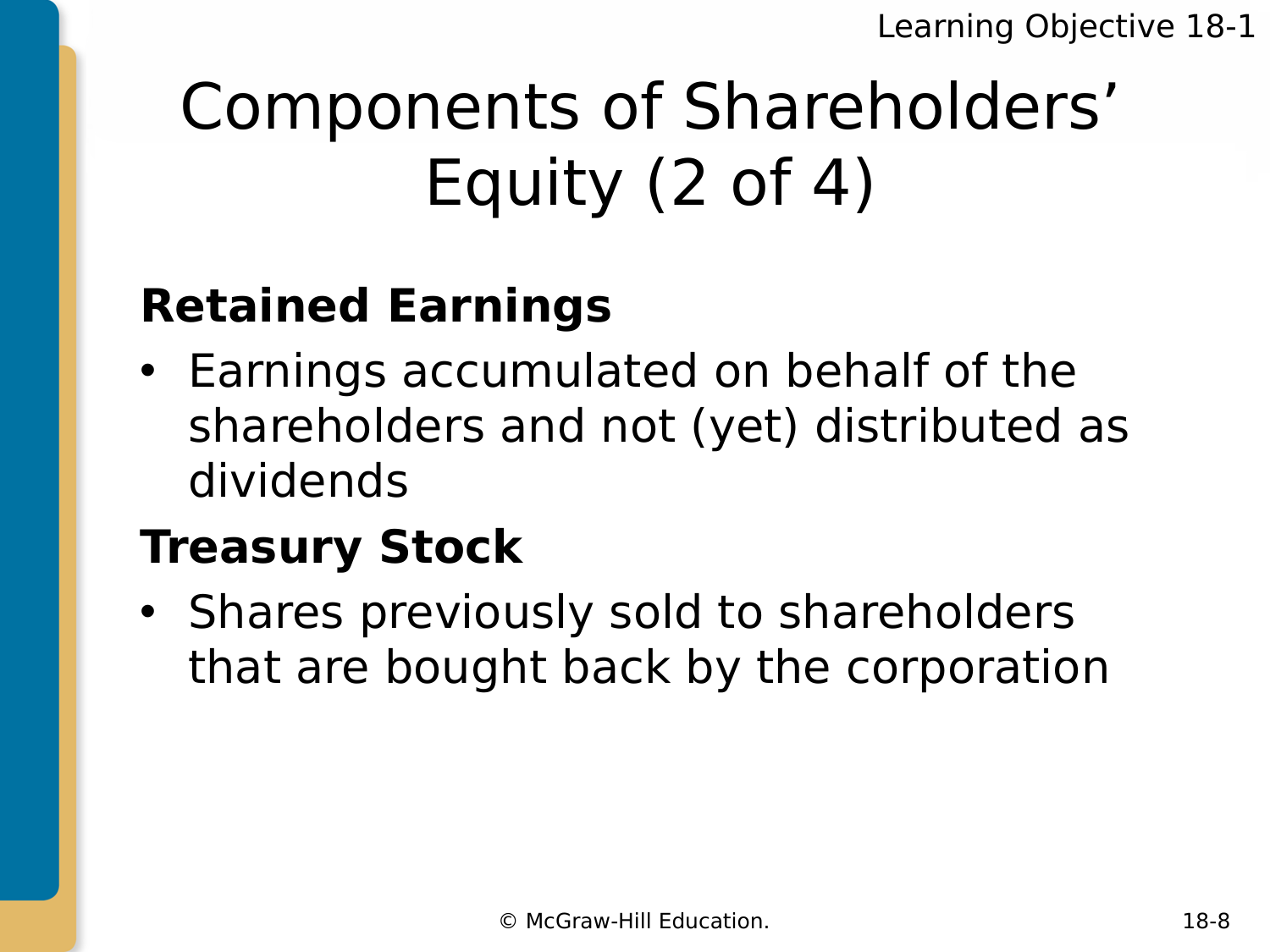

Learning Objective 18-1
# Components of Shareholders’ Equity (2 of 4)
Retained Earnings
Earnings accumulated on behalf of the shareholders and not (yet) distributed as dividends
Treasury Stock
Shares previously sold to shareholders that are bought back by the corporation